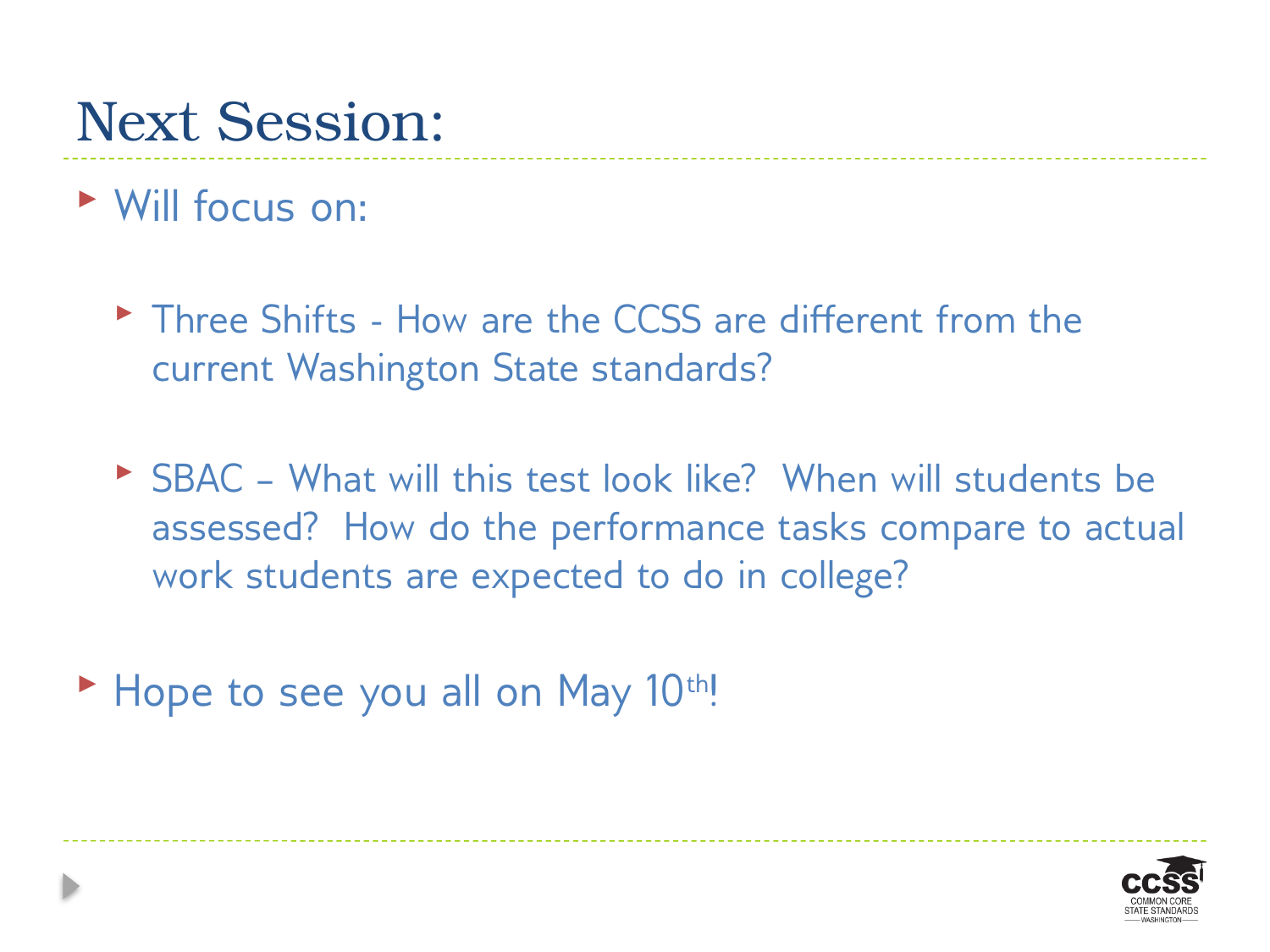

# Next Session:
Will focus on:
Three Shifts - How are the CCSS are different from the current Washington State standards?
SBAC – What will this test look like?  When will students be assessed?  How do the performance tasks compare to actual work students are expected to do in college?
Hope to see you all on May 10th!